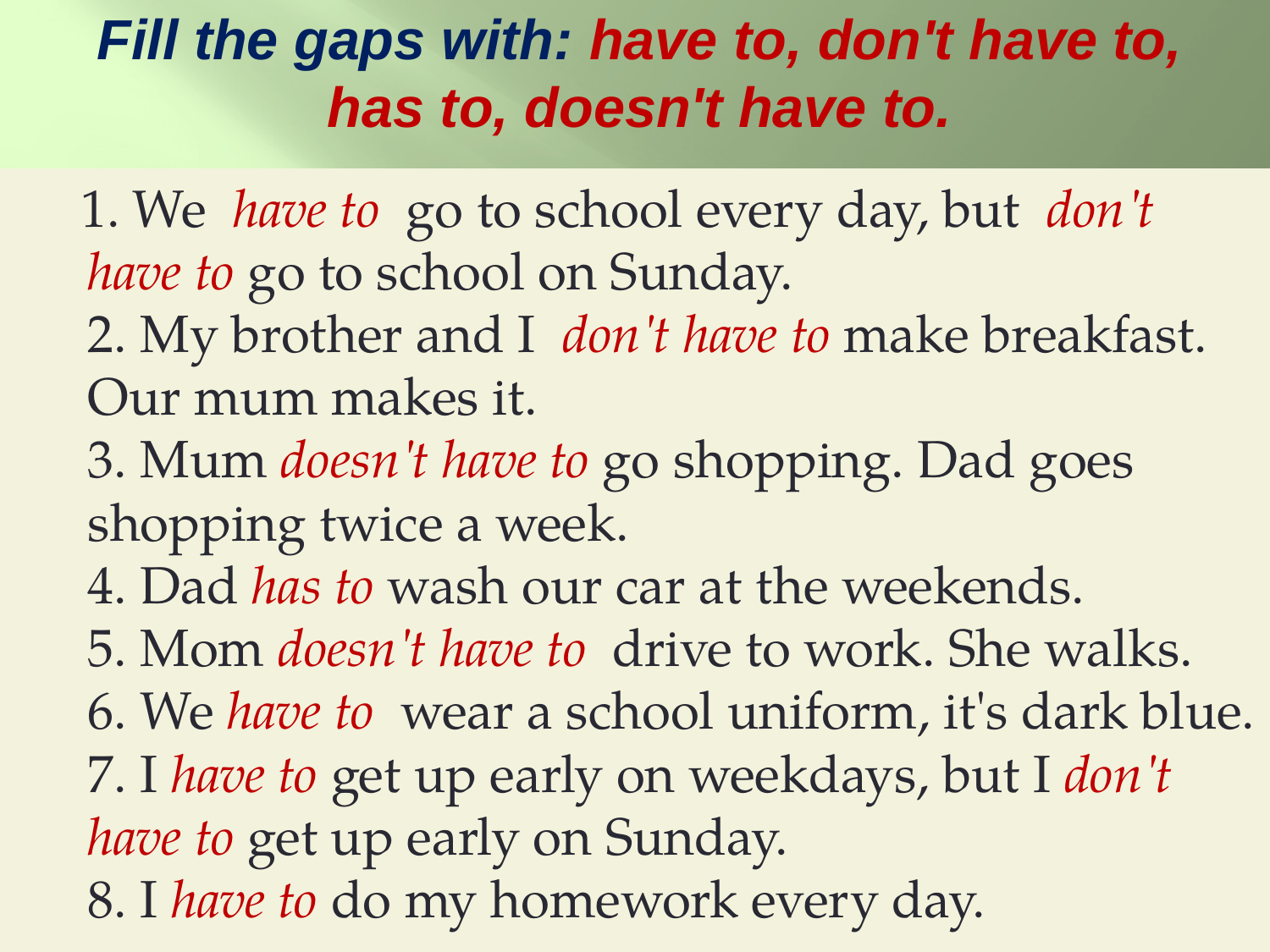

# Fill the gaps with: have to, don't have to, has to, doesn't have to.
    1. We  have to  go to school every day, but  don't have to go to school on Sunday.
2. My brother and I  don't have to make breakfast. Our mum makes it.
3. Mum doesn't have to go shopping. Dad goes shopping twice a week.
4. Dad has to wash our car at the weekends.
5. Mom doesn't have to  drive to work. She walks.
6. We have to  wear a school uniform, it's dark blue.
7. I have to get up early on weekdays, but I don't have to get up early on Sunday.
8. I have to do my homework every day.